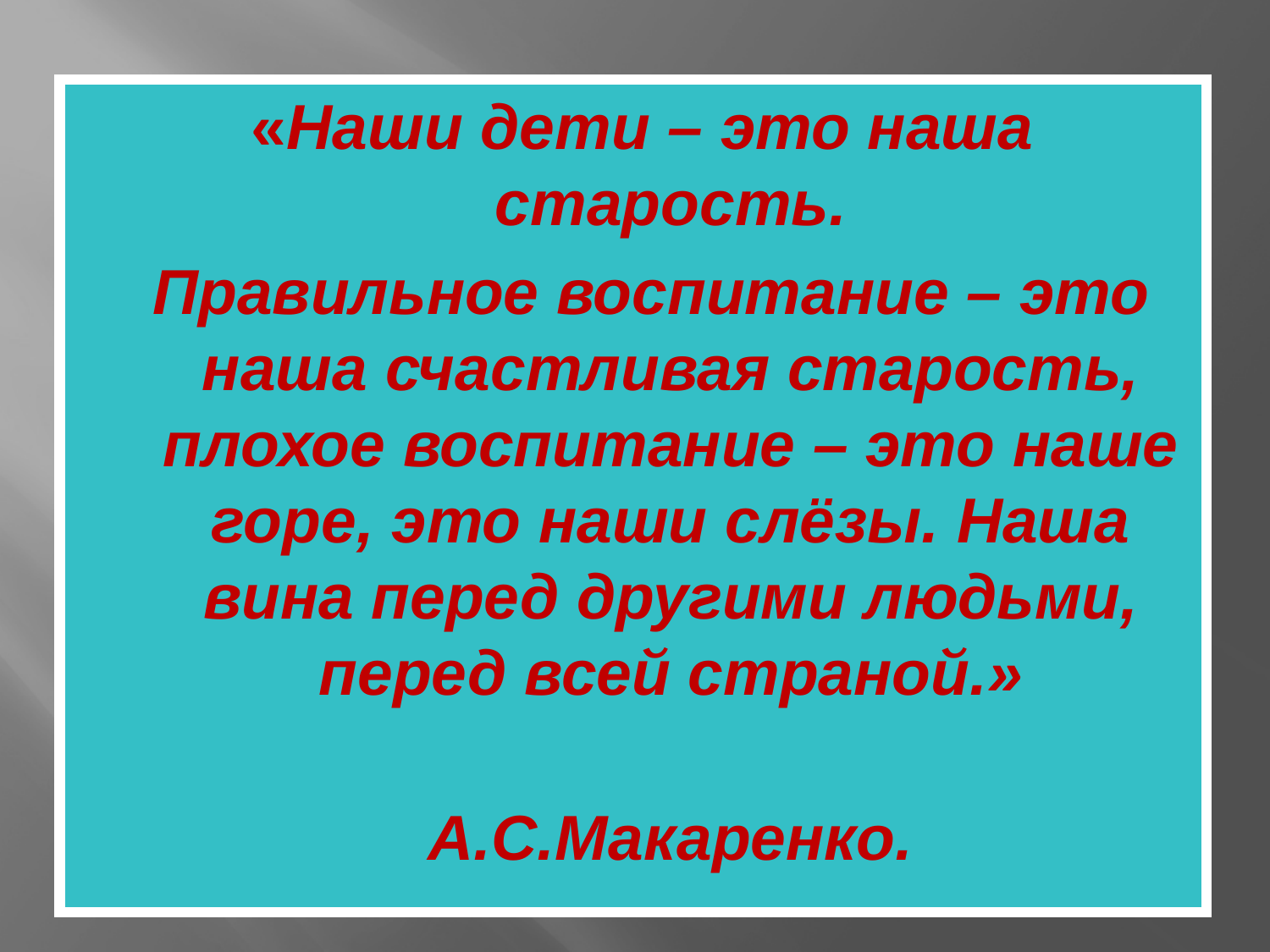

«Наши дети – это наша старость.
 Правильное воспитание – это наша счастливая старость, плохое воспитание – это наше горе, это наши слёзы. Наша вина перед другими людьми, перед всей страной.»
                                           А.С.Макаренко.